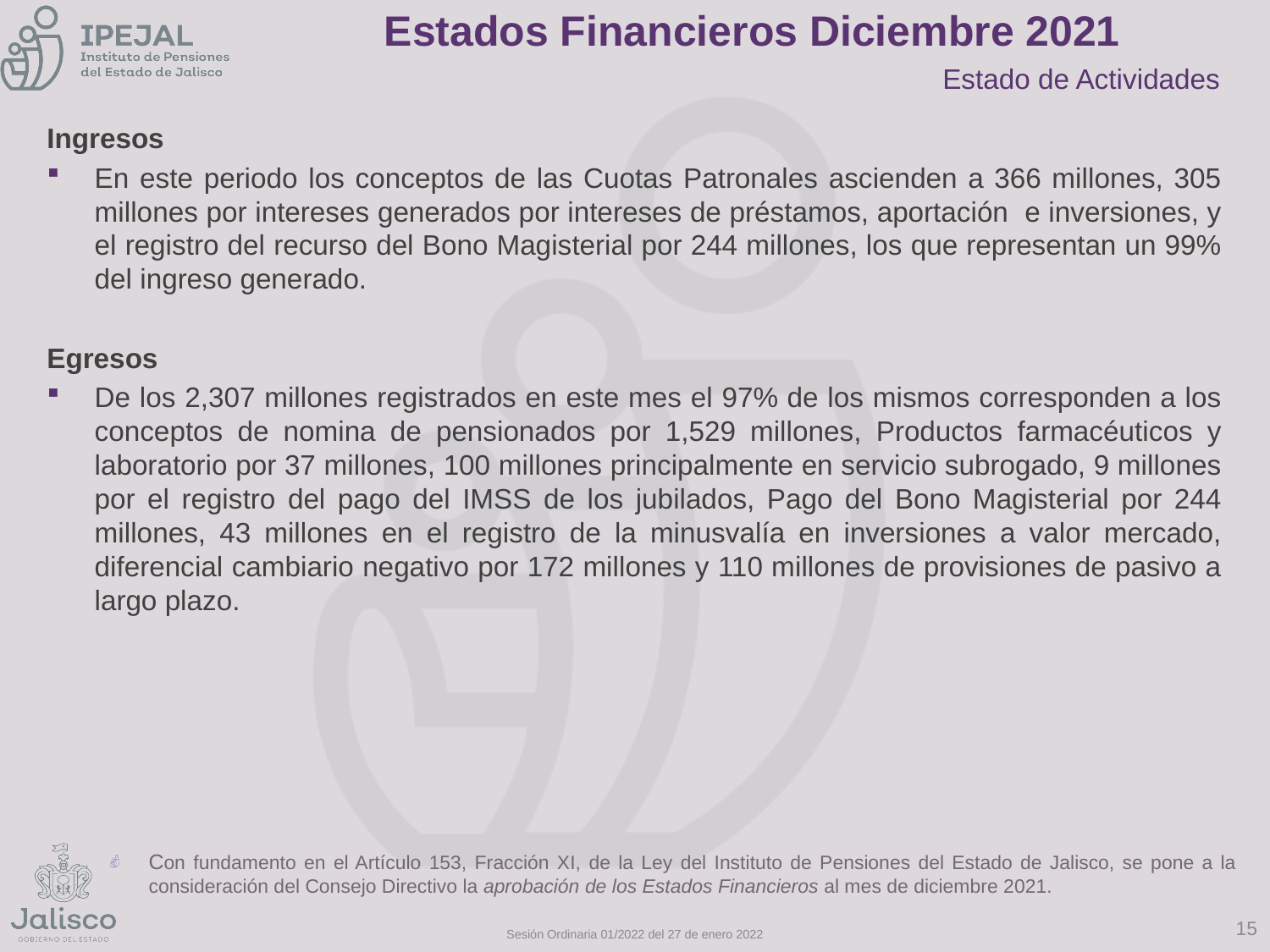

Estados Financieros Diciembre 2021
Estado de Actividades
Ingresos
En este periodo los conceptos de las Cuotas Patronales ascienden a 366 millones, 305 millones por intereses generados por intereses de préstamos, aportación  e inversiones, y el registro del recurso del Bono Magisterial por 244 millones, los que representan un 99% del ingreso generado.

Egresos
De los 2,307 millones registrados en este mes el 97% de los mismos corresponden a los conceptos de nomina de pensionados por 1,529 millones, Productos farmacéuticos y laboratorio por 37 millones, 100 millones principalmente en servicio subrogado, 9 millones por el registro del pago del IMSS de los jubilados, Pago del Bono Magisterial por 244 millones, 43 millones en el registro de la minusvalía en inversiones a valor mercado, diferencial cambiario negativo por 172 millones y 110 millones de provisiones de pasivo a largo plazo.

Con fundamento en el Artículo 153, Fracción XI, de la Ley del Instituto de Pensiones del Estado de Jalisco, se pone a la consideración del Consejo Directivo la aprobación de los Estados Financieros al mes de diciembre 2021.
15
Sesión Ordinaria 01/2022 del 27 de enero 2022